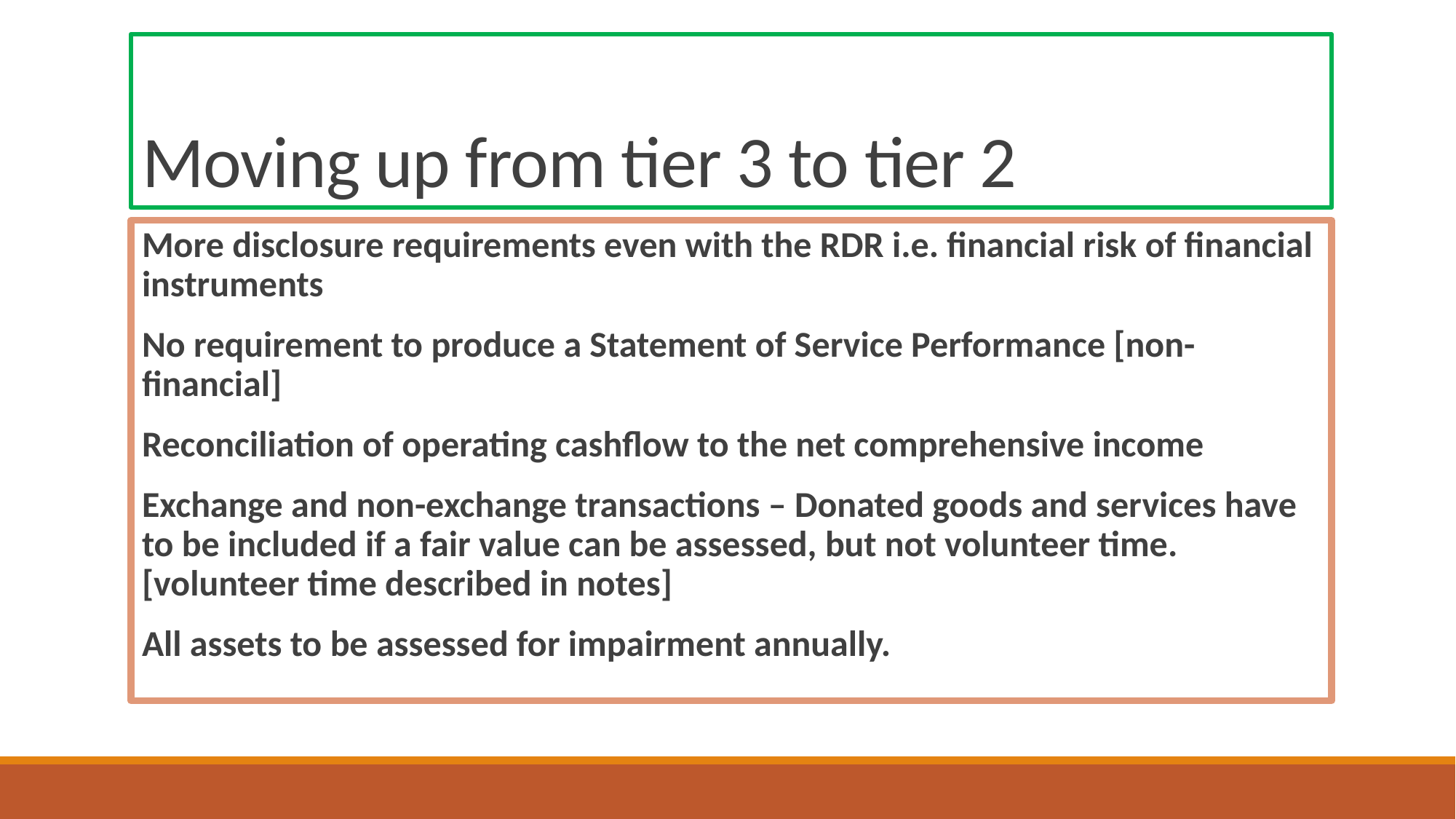

# Moving up from tier 3 to tier 2
More disclosure requirements even with the RDR i.e. financial risk of financial instruments
No requirement to produce a Statement of Service Performance [non-financial]
Reconciliation of operating cashflow to the net comprehensive income
Exchange and non-exchange transactions – Donated goods and services have to be included if a fair value can be assessed, but not volunteer time. [volunteer time described in notes]
All assets to be assessed for impairment annually.